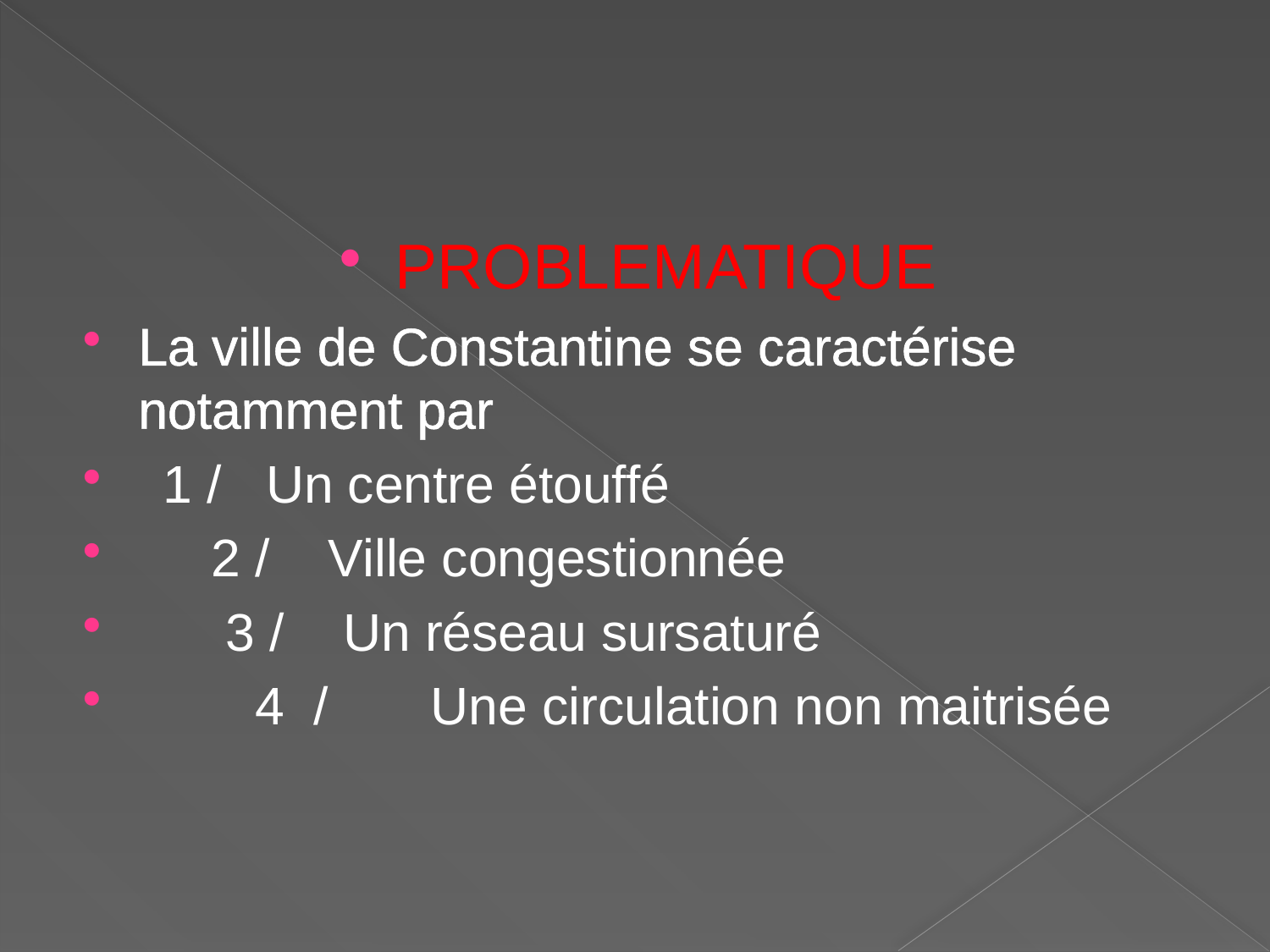

PROBLEMATIQUE
La ville de Constantine se caractérise notamment par
  1 /   Un centre étouffé
     2 /    Ville congestionnée
      3 /    Un réseau sursaturé
        4  /       Une circulation non maitrisée